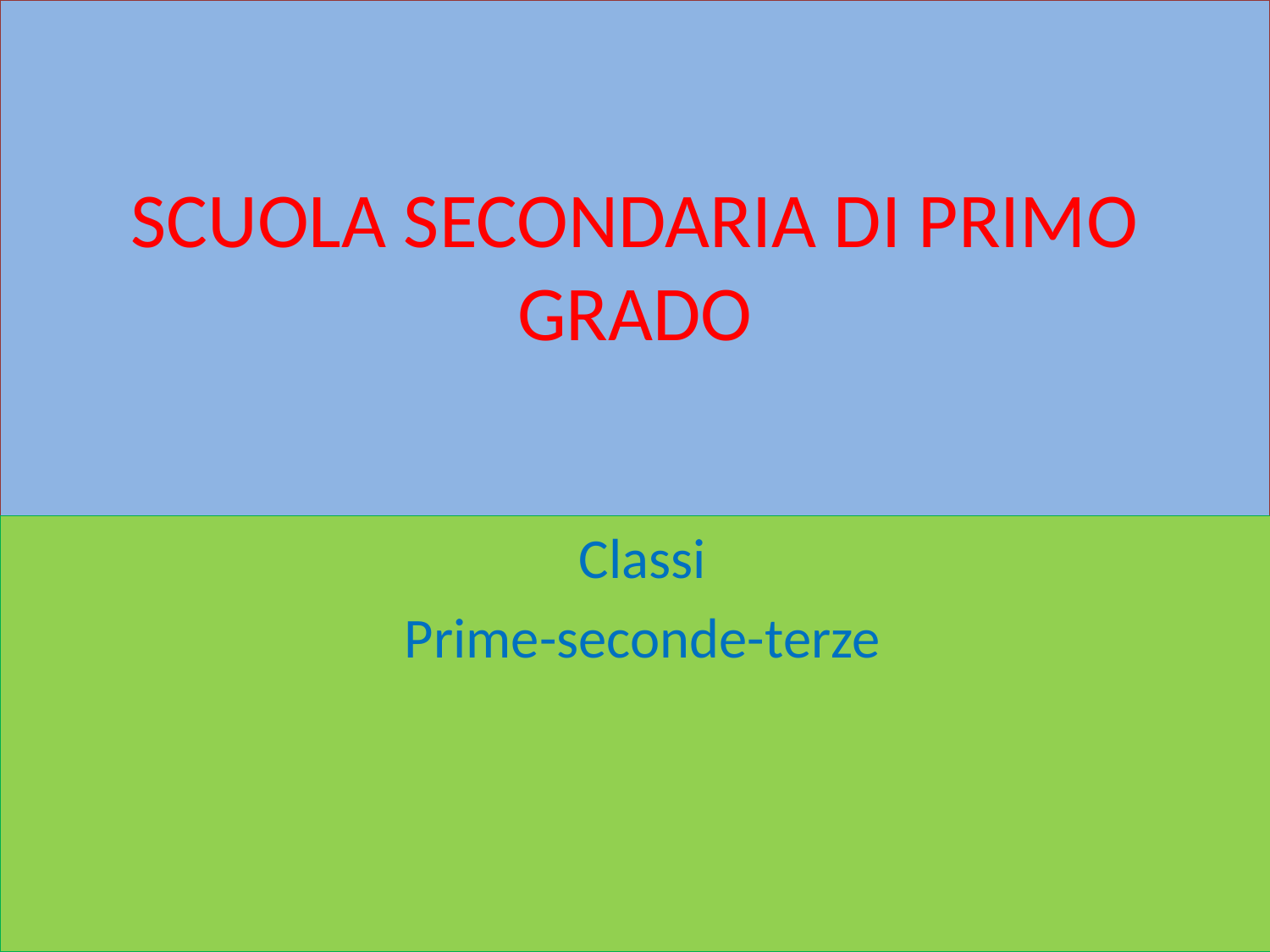

# SCUOLA SECONDARIA DI PRIMO GRADO
Classi
Prime-seconde-terze